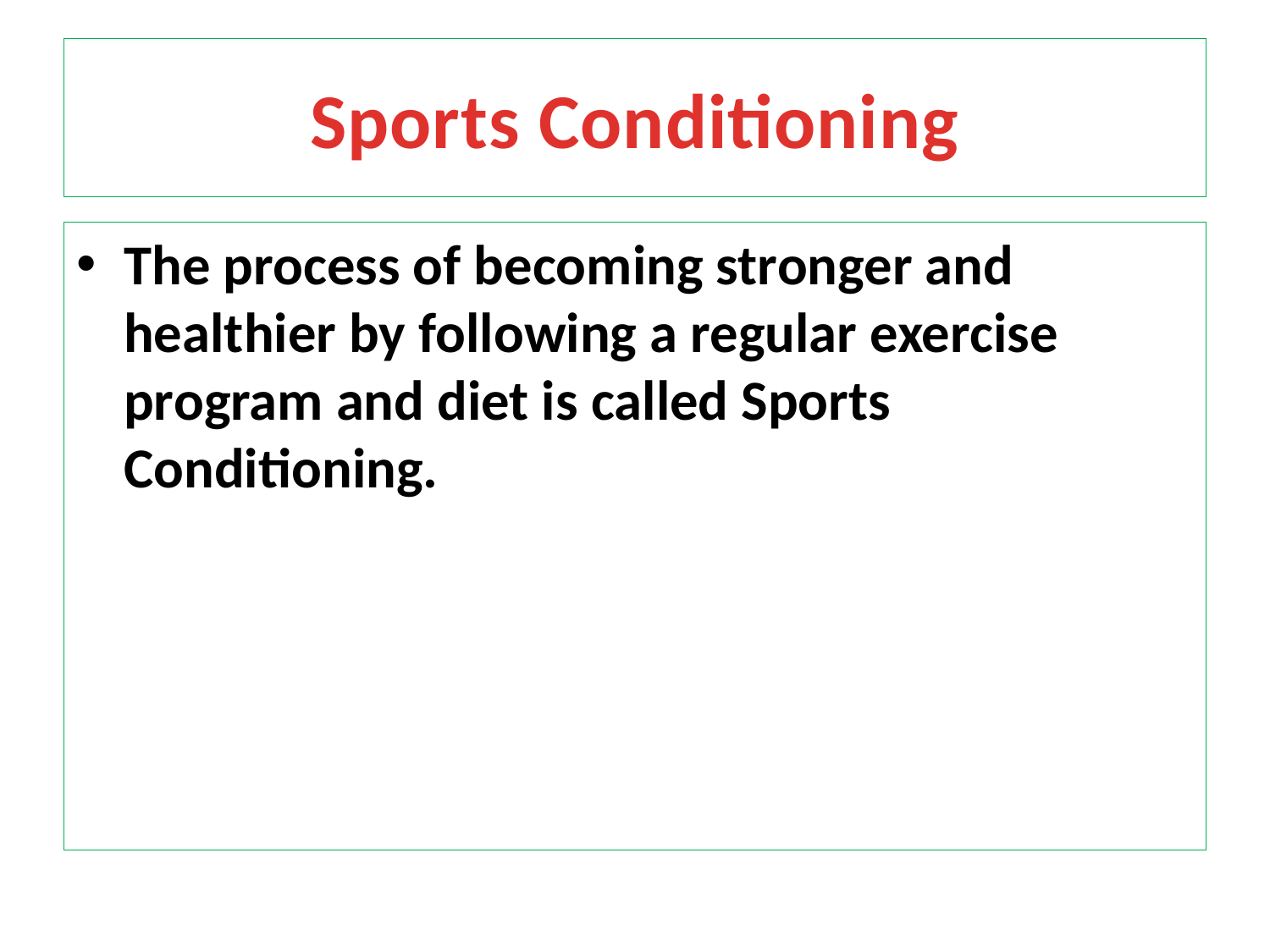

# Sports Conditioning
The process of becoming stronger and healthier by following a regular exercise program and diet is called Sports Conditioning.